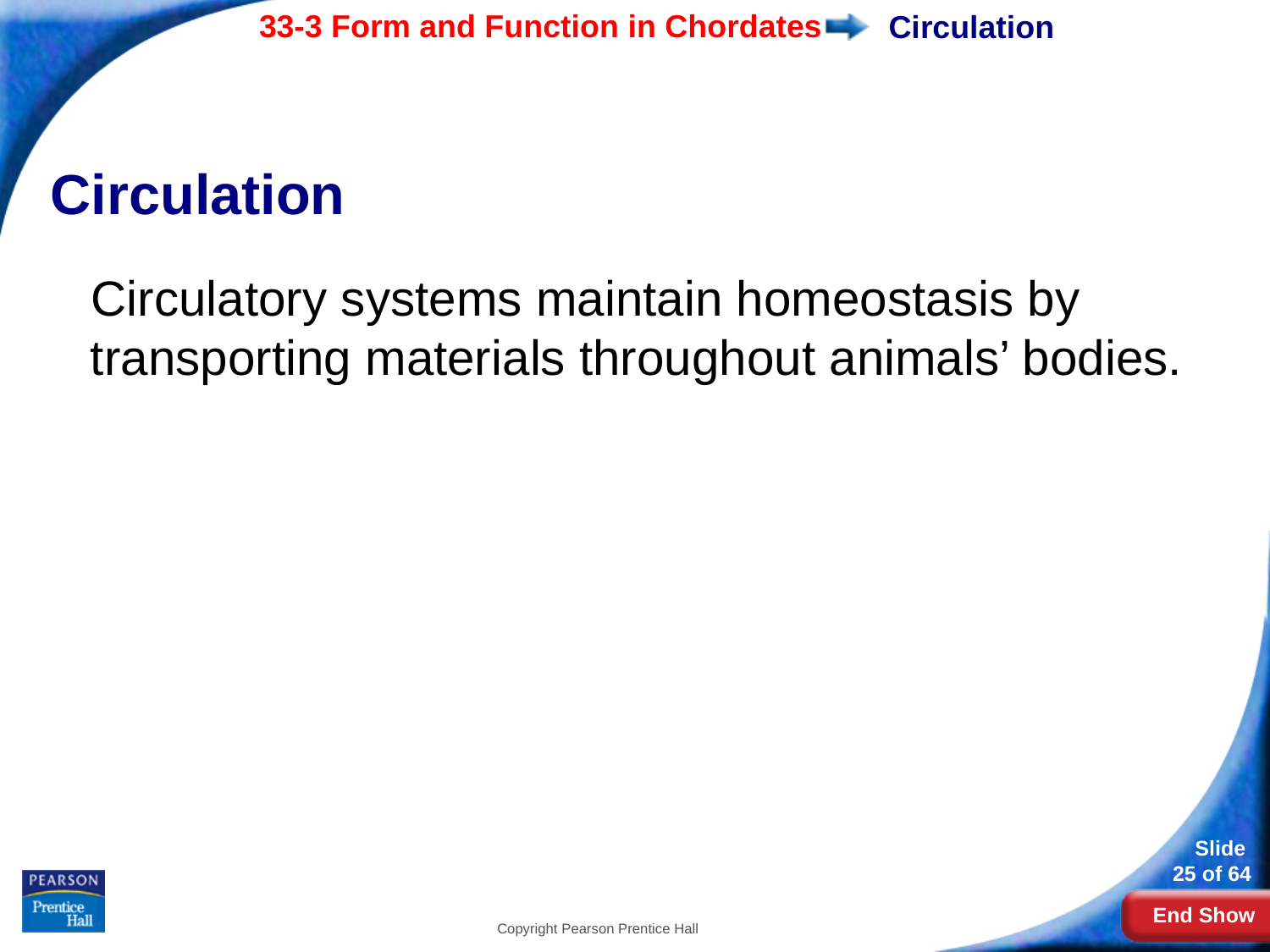

# Circulation
Circulation
Circulatory systems maintain homeostasis by transporting materials throughout animals’ bodies.

Copyright Pearson Prentice Hall